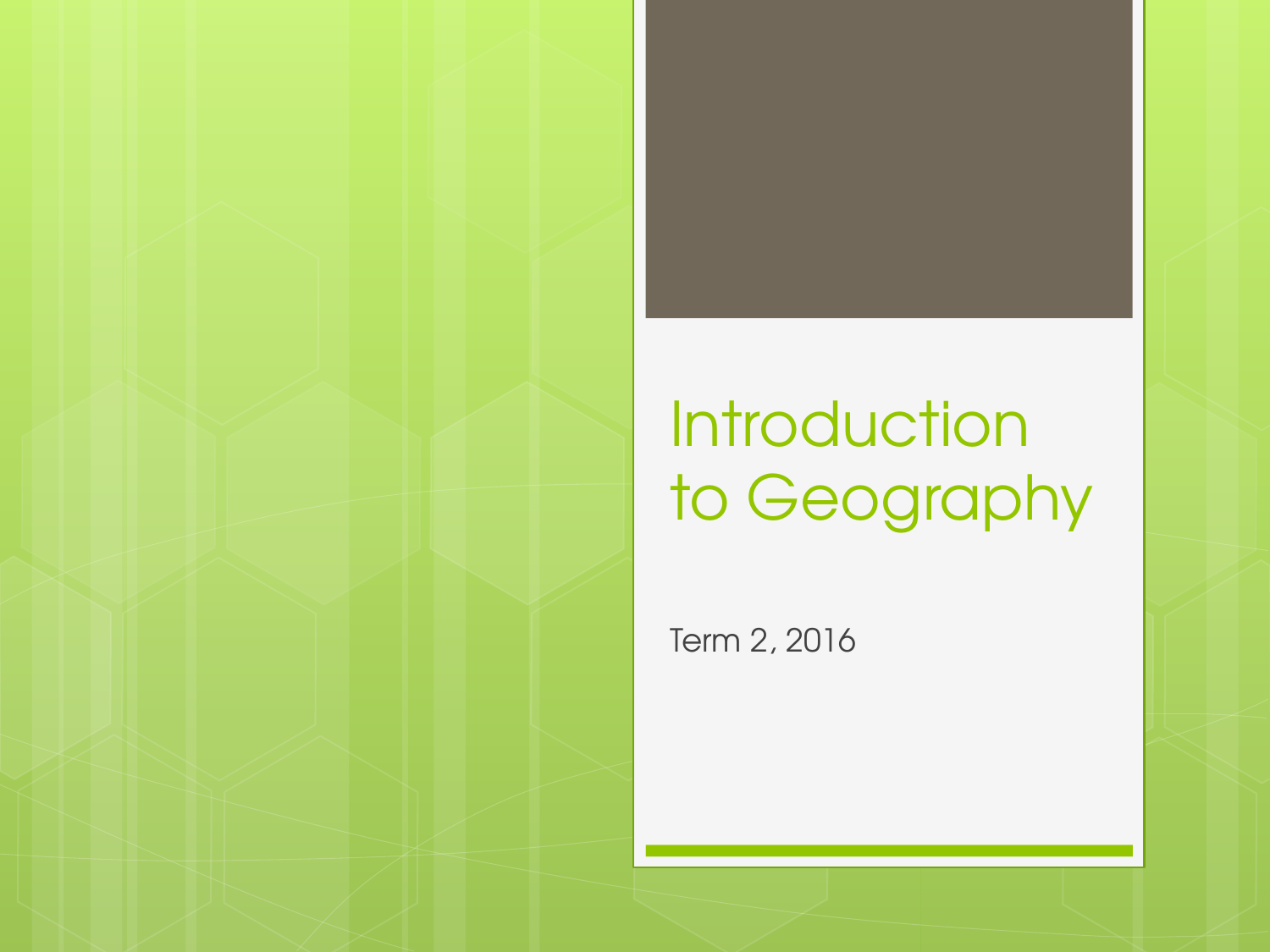

# Introduction to Geography
Term 2, 2016